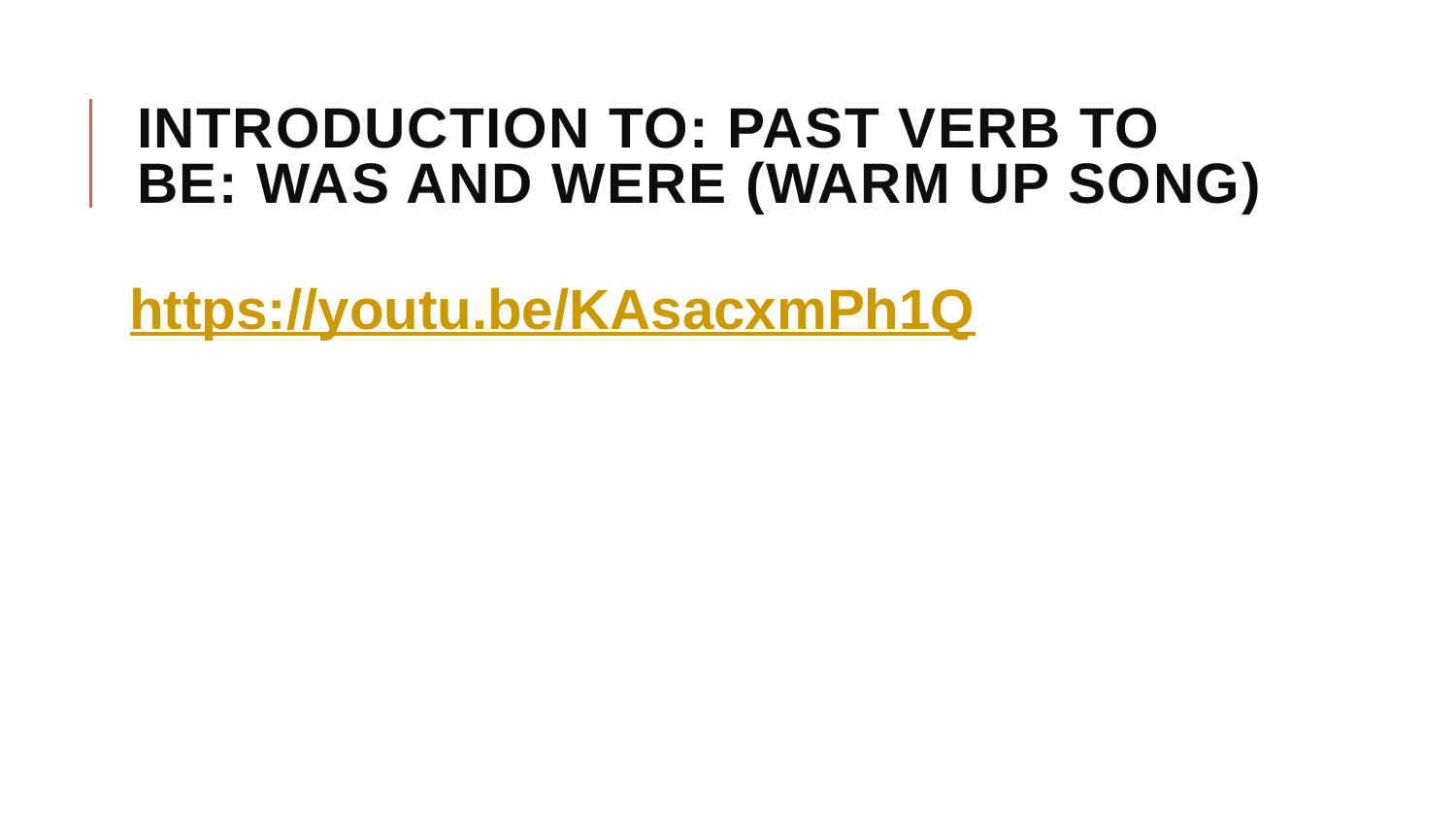

# Introduction to: PAST VERB TO BE: Was and Were (warm up Song)
https://youtu.be/KAsacxmPh1Q